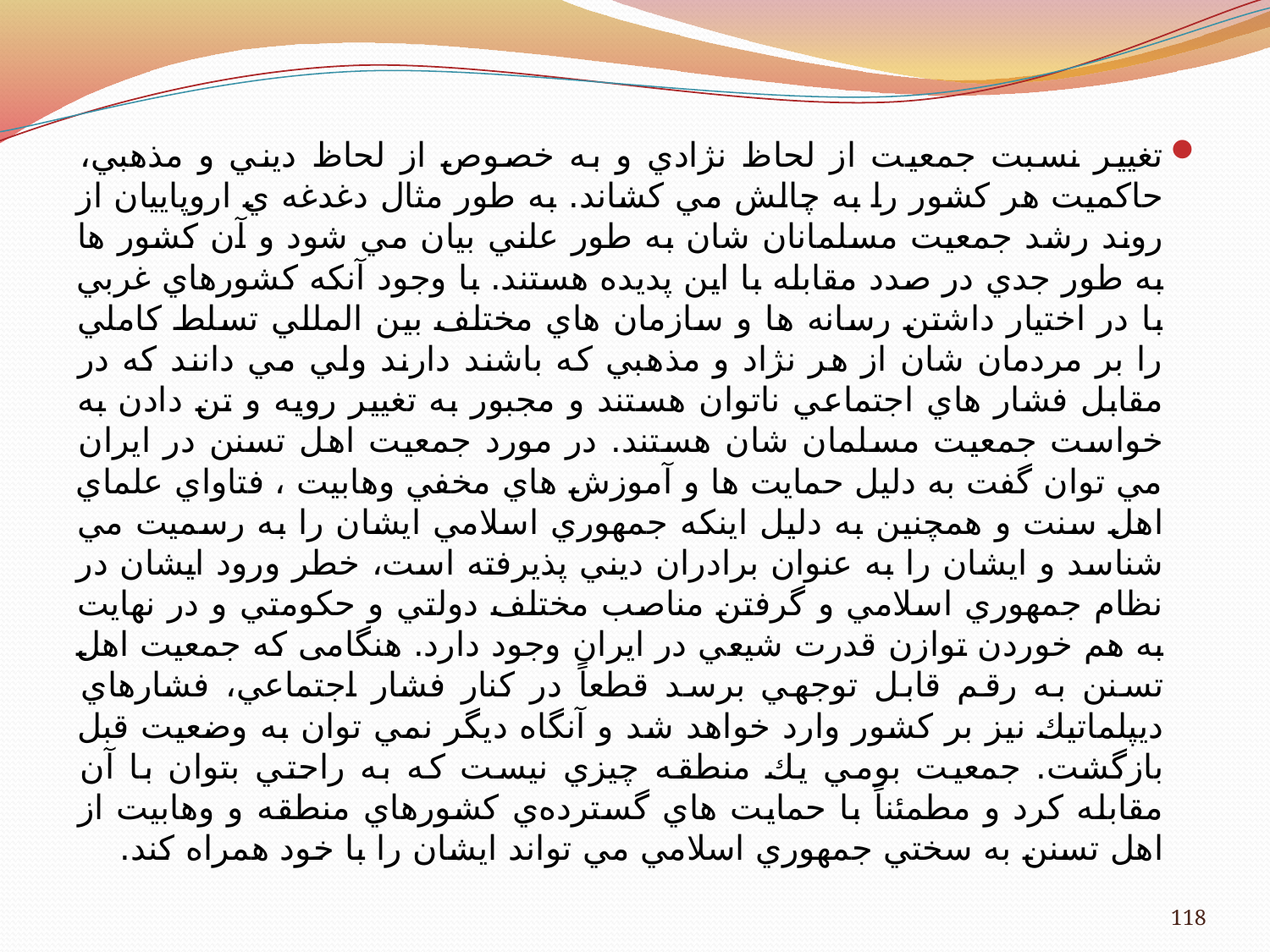

تغيير نسبت جمعيت از لحاظ نژادي و به خصوص از لحاظ ديني و مذهبي، حاكميت هر كشور را به چالش مي كشاند. به طور مثال دغدغه ي اروپاييان از روند رشد جمعيت مسلمانان شان به طور علني بيان مي شود و آن كشور ها به طور جدي در صدد مقابله با اين پديده هستند. با وجود آنکه کشورهاي غربي با در اختيار داشتن رسانه ها و سازمان هاي مختلف بين المللي تسلط کاملي را بر مردمان شان از هر نژاد و مذهبي که باشند دارند ولي مي دانند که در مقابل فشار هاي اجتماعي ناتوان هستند و مجبور به تغيير رويه و تن دادن به خواست جمعيت مسلمان شان هستند. در مورد جمعيت اهل تسنن در ايران مي توان گفت به دليل حمايت ها و آموزش هاي مخفي وهابيت ، فتاواي علماي اهل سنت و همچنين به دليل اينكه جمهوري اسلامي ايشان را به رسميت مي شناسد و ايشان را به عنوان برادران ديني پذيرفته است، خطر ورود ايشان در نظام جمهوري اسلامي و گرفتن مناصب مختلف دولتي و حكومتي و در نهايت به هم خوردن توازن قدرت شيعي در ايران وجود دارد. هنگامی که جمعيت اهل تسنن به رقم قابل توجهي برسد قطعاً در كنار فشار اجتماعي، فشارهاي ديپلماتيك نيز بر كشور وارد خواهد شد و آنگاه ديگر نمي توان به وضعيت قبل بازگشت. جمعيت بومي يك منطقه چيزي نيست كه به راحتي بتوان با آن مقابله كرد و مطمئناً با حمايت هاي گسترده‌ي كشورهاي منطقه و وهابيت از اهل تسنن به سختي جمهوري اسلامي مي تواند ايشان را با خود همراه كند.

118